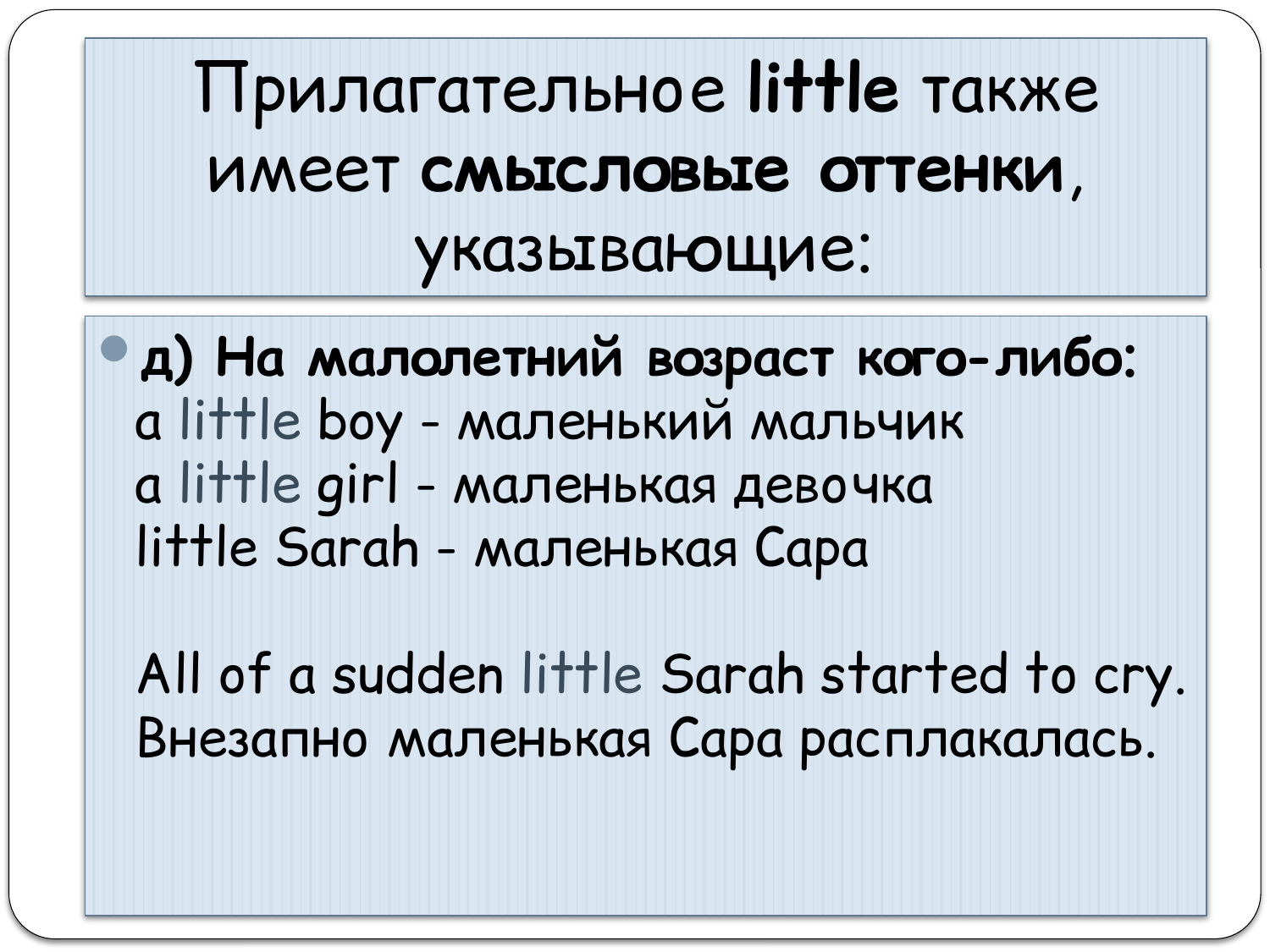

# Прилагательное little также имеет смысловые оттенки, указывающие:
д) На малолетний возраст кого-либо:
a little boy - маленький мальчик
a little girl - маленькая девочка
little Sarah - маленькая Сара
All of a sudden little Sarah started to cry.
Внезапно маленькая Сара расплакалась.